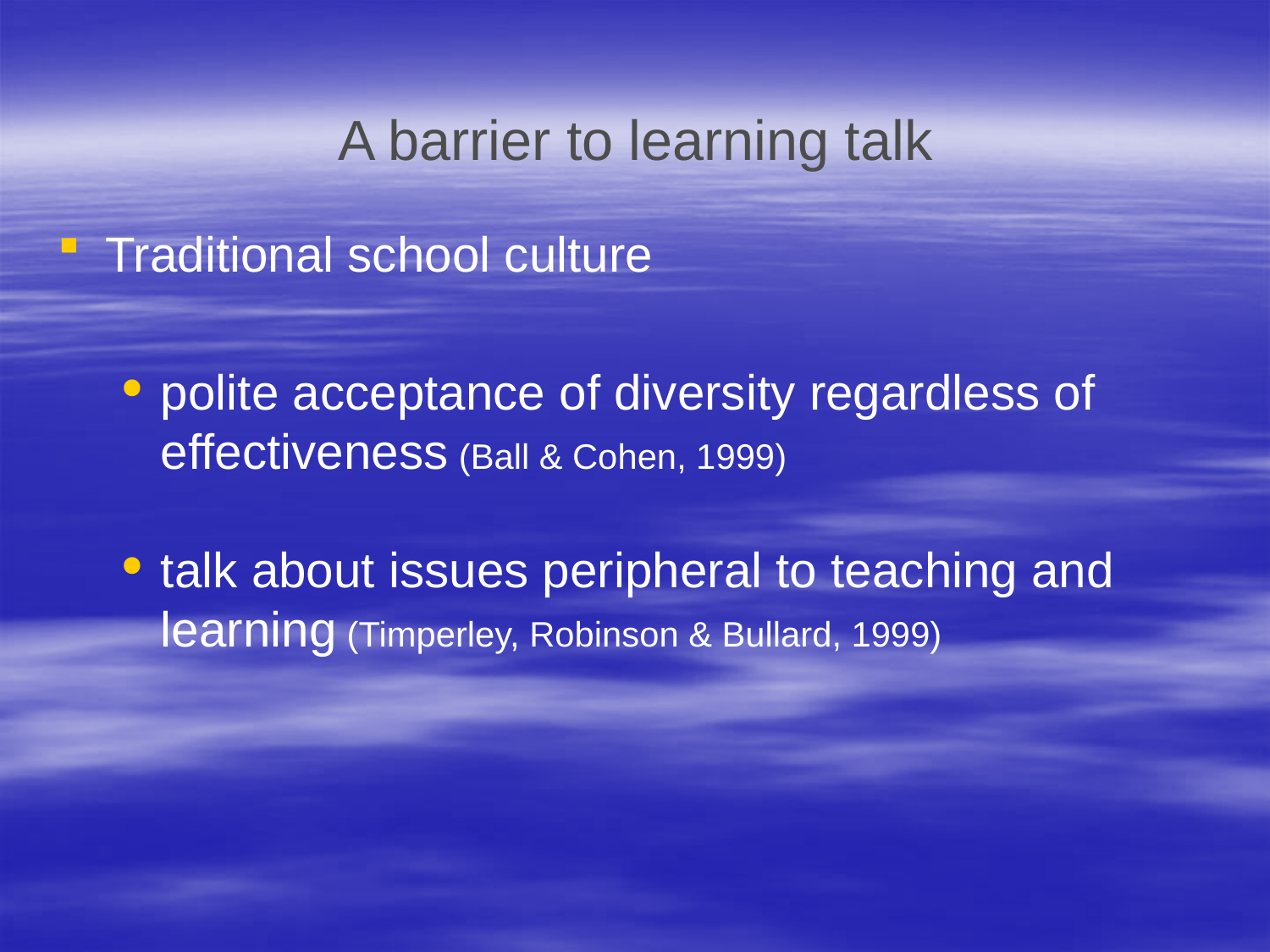

# A barrier to learning talk
Traditional school culture

polite acceptance of diversity regardless of effectiveness (Ball & Cohen, 1999)

talk about issues peripheral to teaching and learning (Timperley, Robinson & Bullard, 1999)